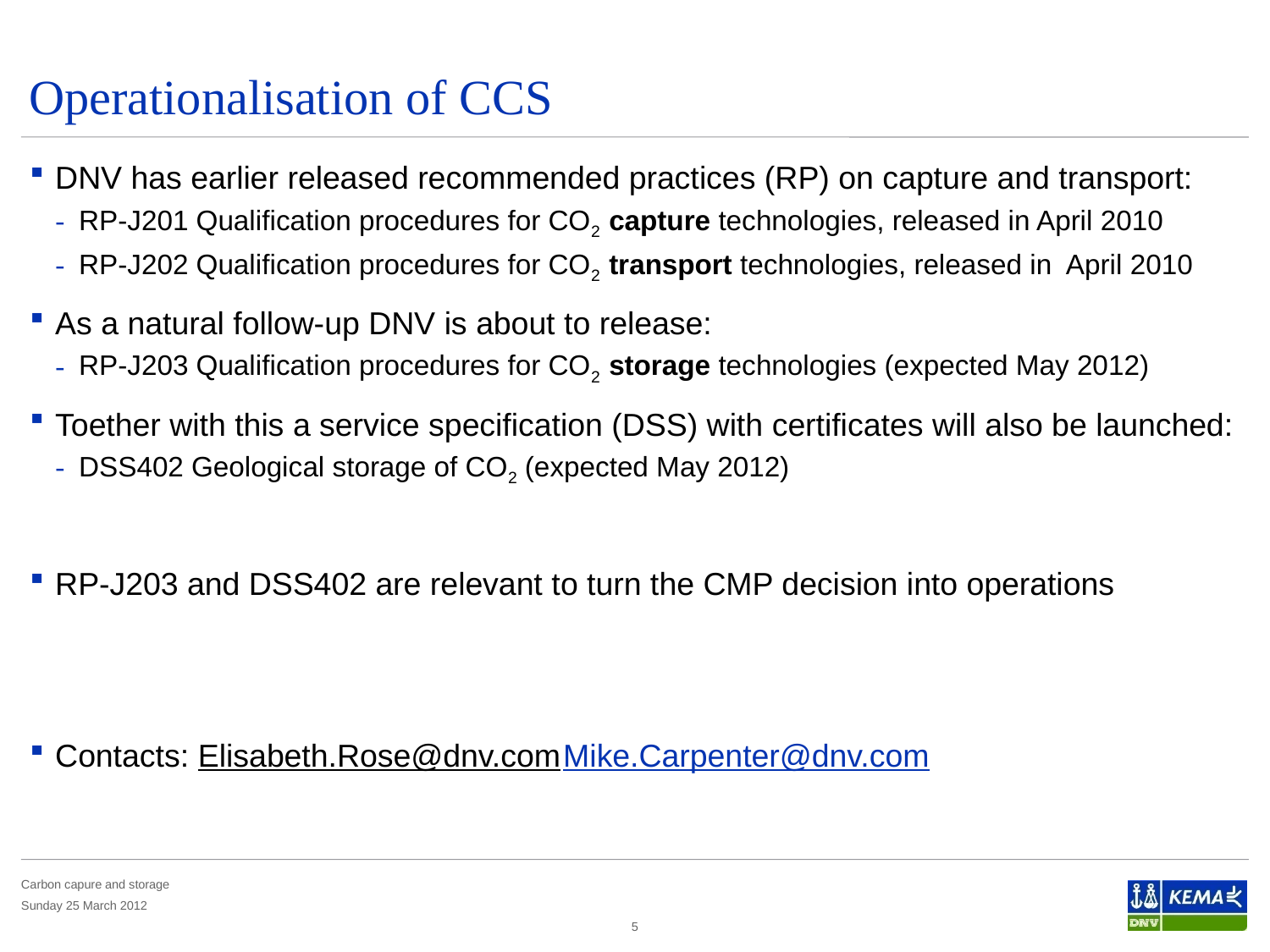

# Operationalisation of CCS
DNV has earlier released recommended practices (RP) on capture and transport:
RP-J201 Qualification procedures for CO2  capture technologies, released in April 2010
RP-J202 Qualification procedures for CO2  transport technologies, released in  April 2010
As a natural follow-up DNV is about to release:
RP-J203 Qualification procedures for CO2  storage technologies (expected May 2012)
Toether with this a service specification (DSS) with certificates will also be launched:
DSS402 Geological storage of CO2 (expected May 2012)

RP-J203 and DSS402 are relevant to turn the CMP decision into operations

Contacts: Elisabeth.Rose@dnv.com	Mike.Carpenter@dnv.com
5